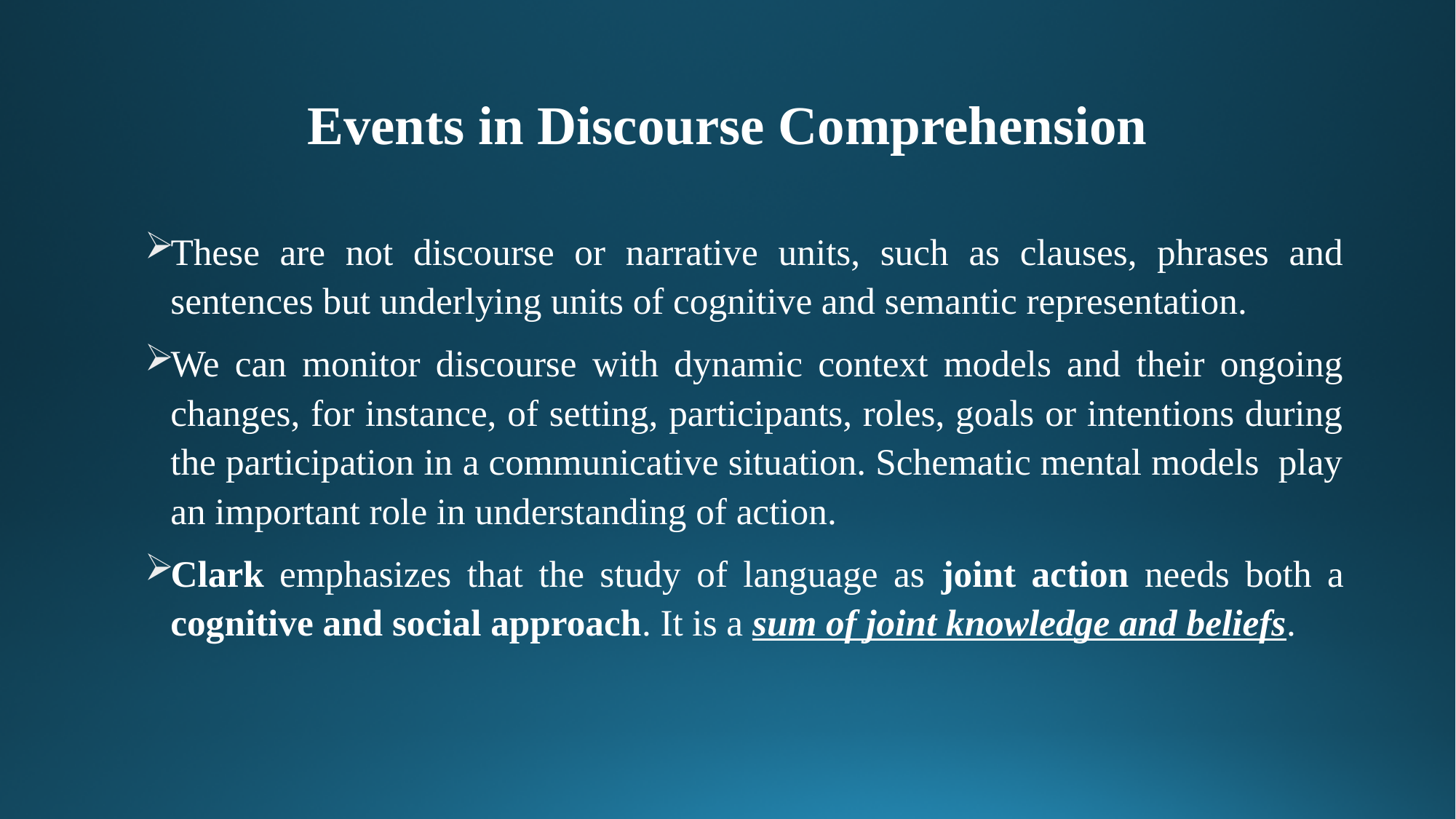

# Events in Discourse Comprehension
These are not discourse or narrative units, such as clauses, phrases and sentences but underlying units of cognitive and semantic representation.
We can monitor discourse with dynamic context models and their ongoing changes, for instance, of setting, participants, roles, goals or intentions during the participation in a communicative situation. Schematic mental models  play an important role in understanding of action.
Clark emphasizes that the study of language as joint action needs both a cognitive and social approach. It is a sum of joint knowledge and beliefs.